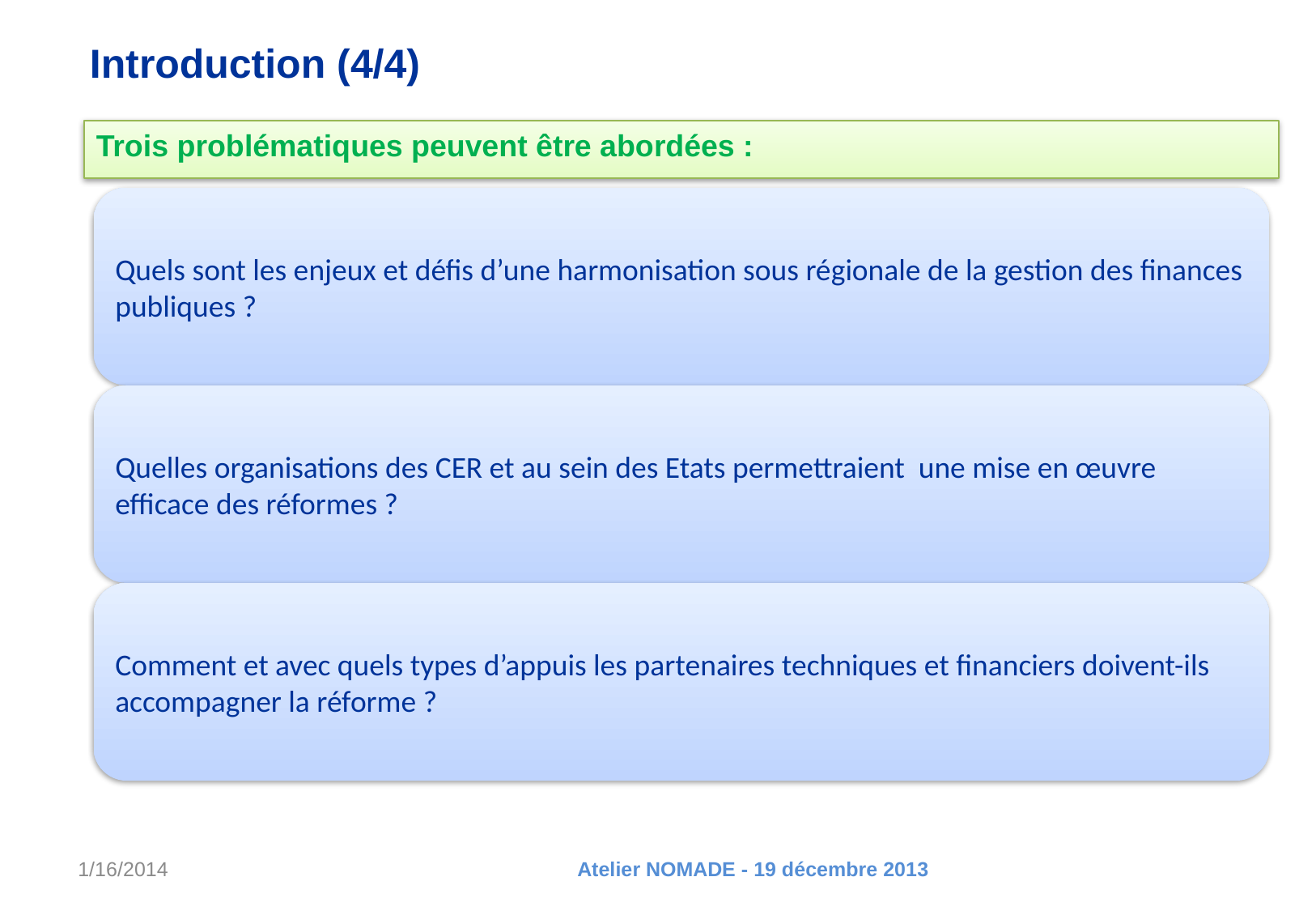

Introduction (4/4)
Trois problématiques peuvent être abordées :

Quels sont les enjeux et défis d’une harmonisation sous régionale de la gestion des finances publiques ?
Quelles organisations des CER et au sein des Etats permettraient  une mise en œuvre efficace des réformes ?
Comment et avec quels types d’appuis les partenaires techniques et financiers doivent-ils accompagner la réforme ?

Atelier NOMADE - 19 décembre 2013
1/16/2014
5